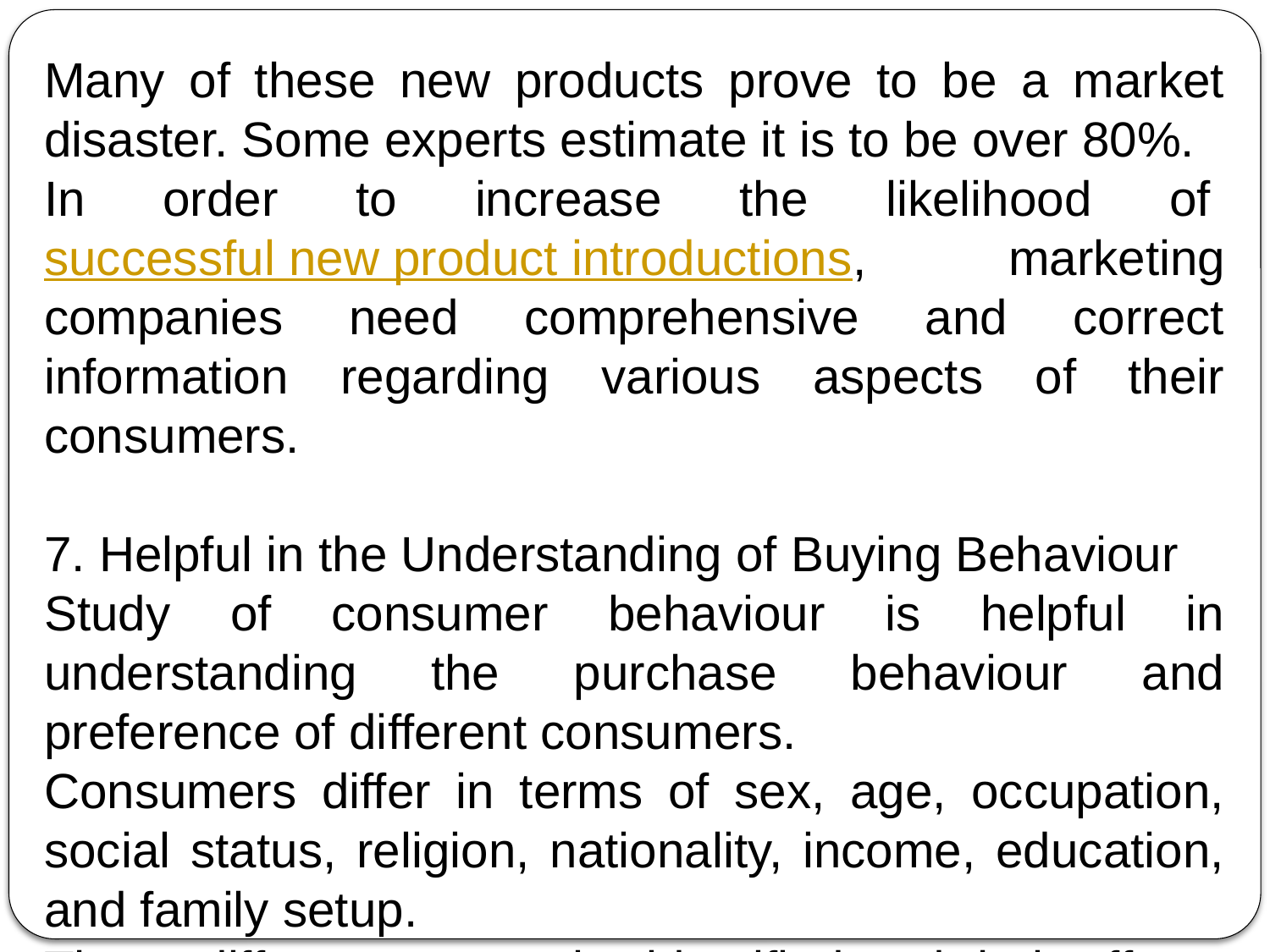

Many of these new products prove to be a market disaster. Some experts estimate it is to be over 80%.
In order to increase the likelihood of successful new product introductions, marketing companies need comprehensive and correct information regarding various aspects of their consumers.

7. Helpful in the Understanding of Buying Behaviour
Study of consumer behaviour is helpful in understanding the purchase behaviour and preference of different consumers.
Consumers differ in terms of sex, age, occupation, social status, religion, nationality, income, education, and family setup.
These differences may be identified and their effects on buying behaviour may be evaluated effectively